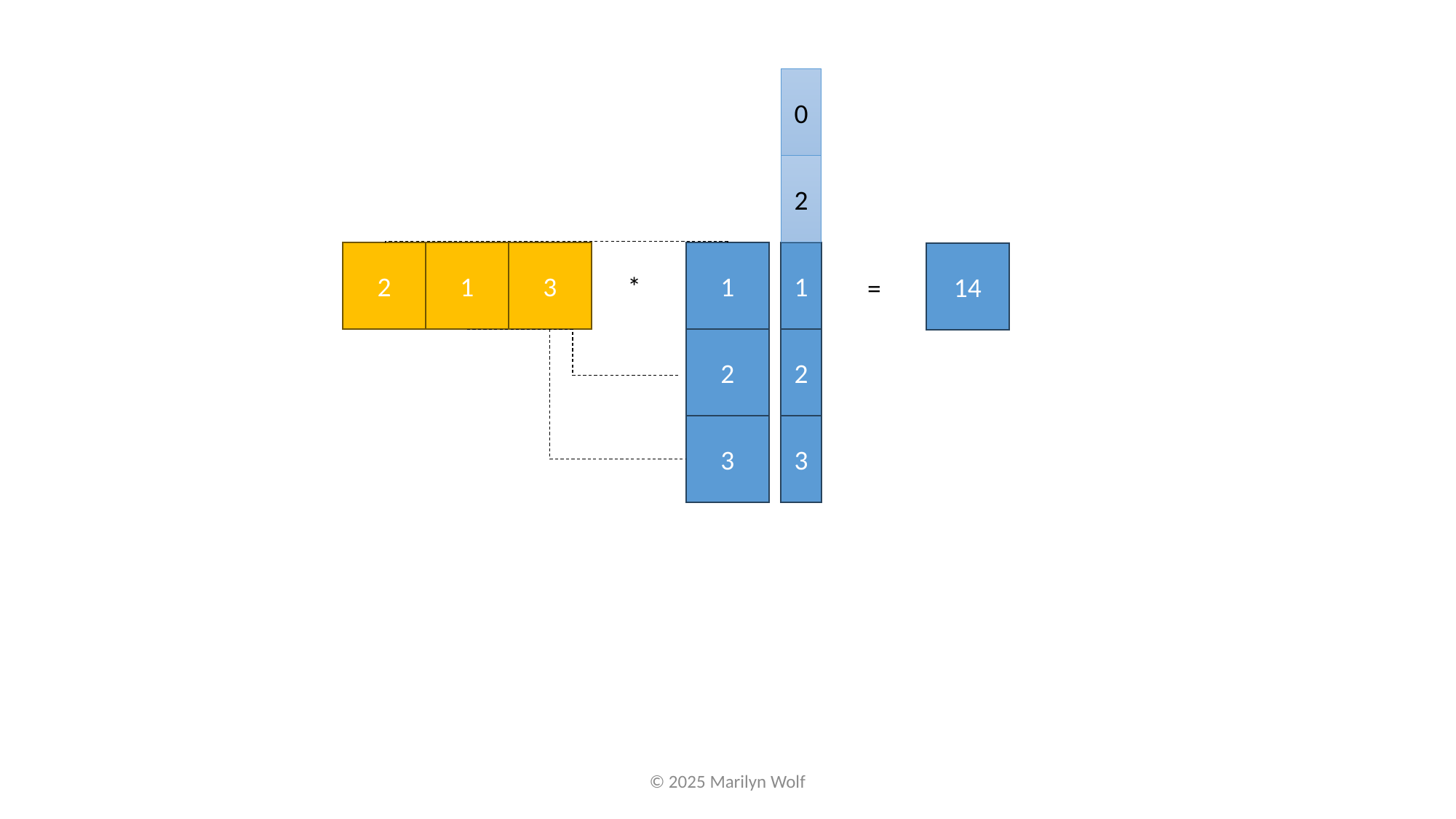

0
2
2
1
3
1
1
14
*
=
2
2
3
3
© 2025 Marilyn Wolf